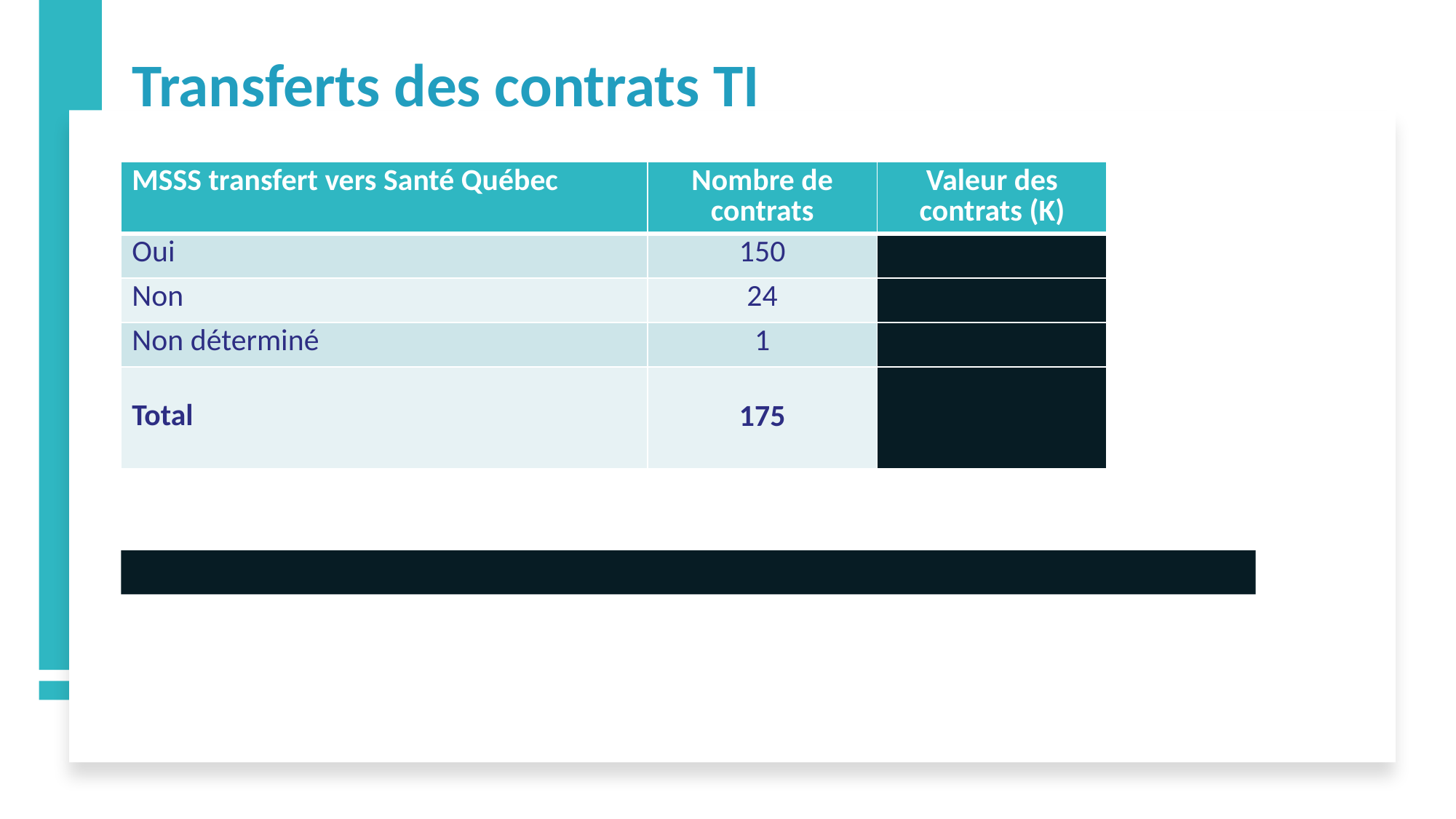

# Transferts des contrats TI

| MSSS transfert vers Santé Québec | Nombre de contrats | Valeur des contrats (K) |
| --- | --- | --- |
| Oui | 150 |  |
| Non | 24 |  |
| Non déterminé | 1 |  |
| Total | 175 |  |